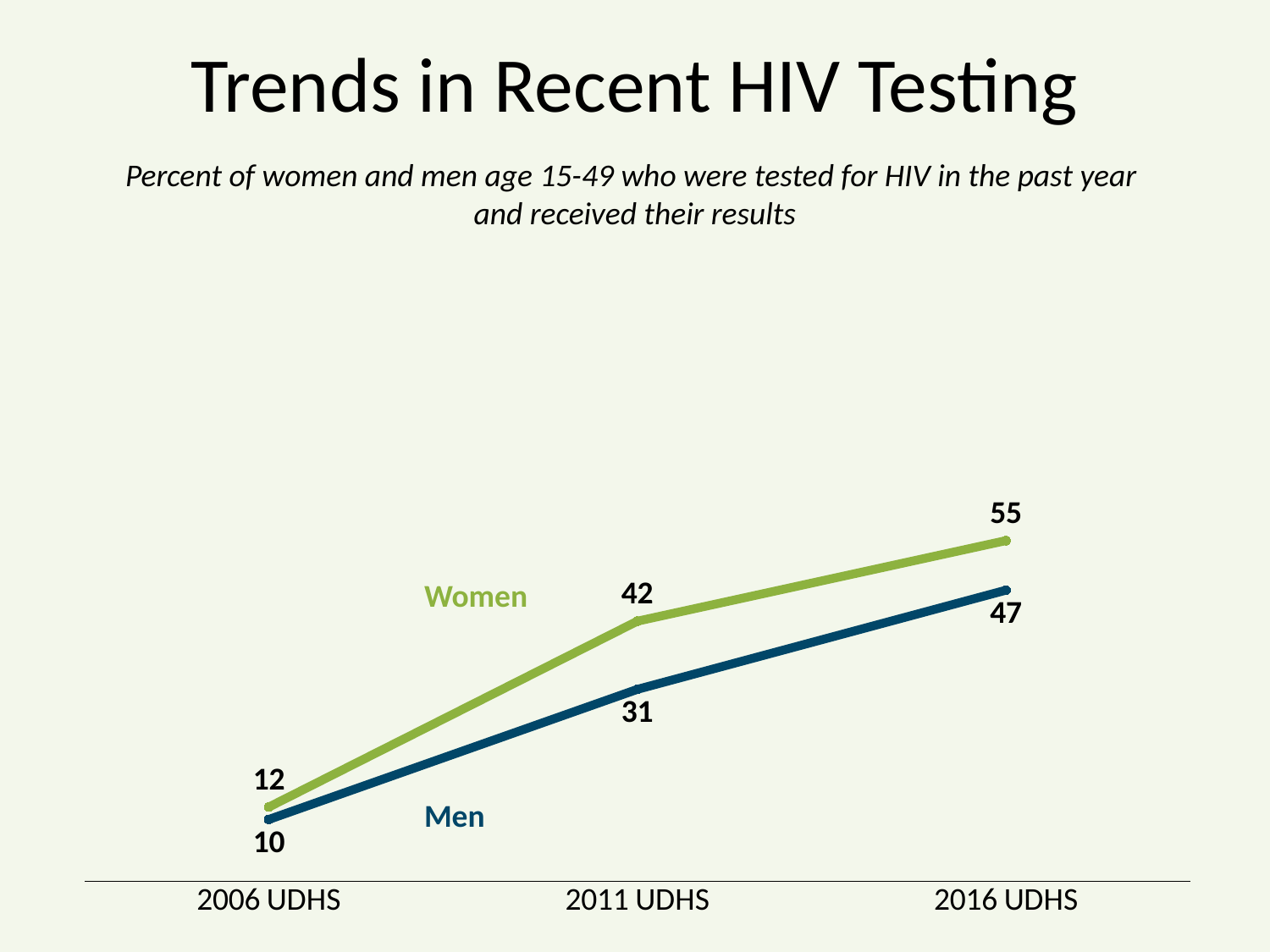

# Trends in Recent HIV Testing
Percent of women and men age 15-49 who were tested for HIV in the past year
and received their results

### Chart

| Category | Women | Men |
|---|---|---|
| 2006 UDHS | 12.0 | 10.0 |
| 2011 UDHS | 42.0 | 31.0 |
| 2016 UDHS | 55.0 | 47.0 |
Women
Men